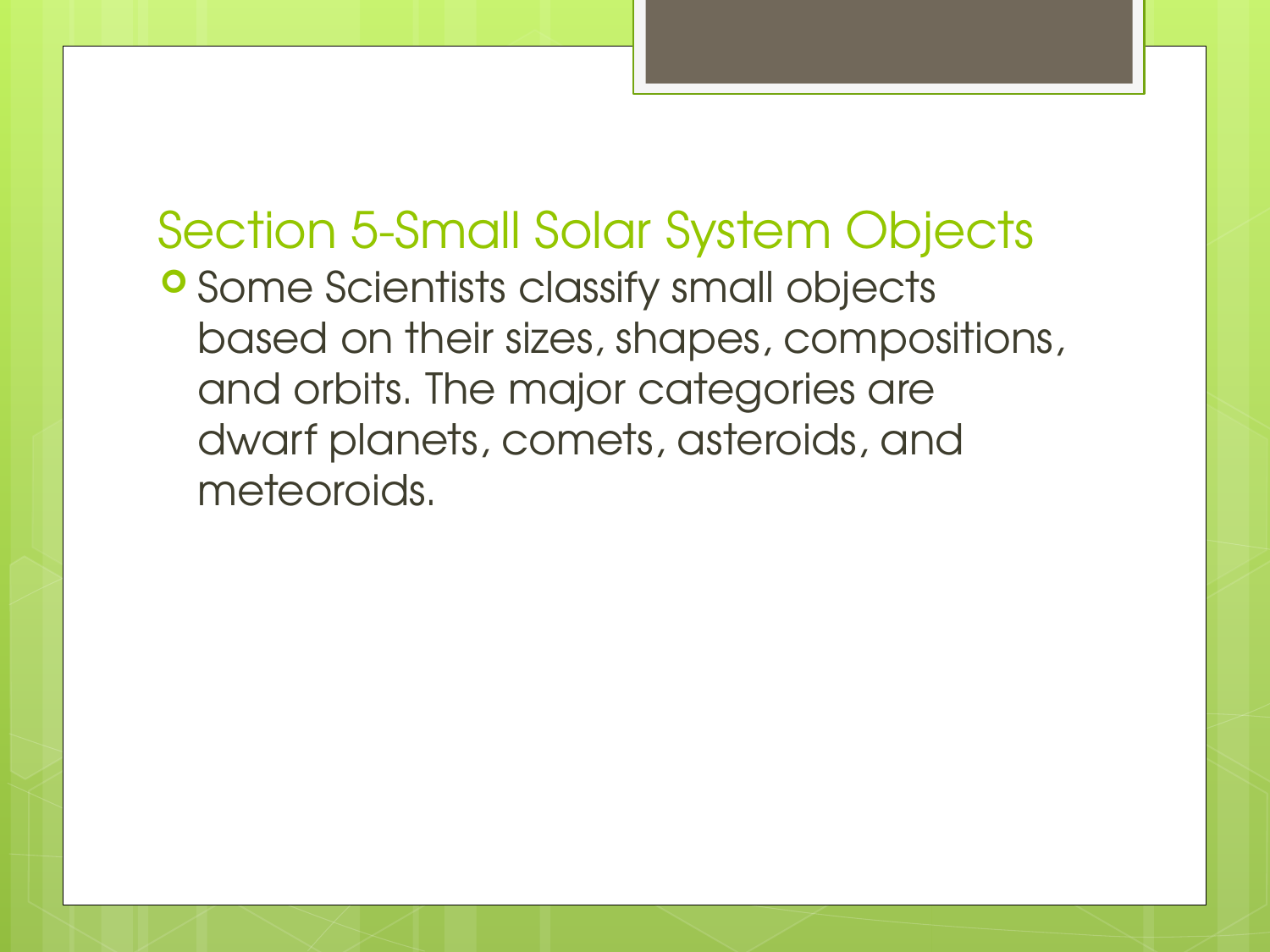

# Section 5-Small Solar System Objects
Some Scientists classify small objects based on their sizes, shapes, compositions, and orbits. The major categories are dwarf planets, comets, asteroids, and meteoroids.